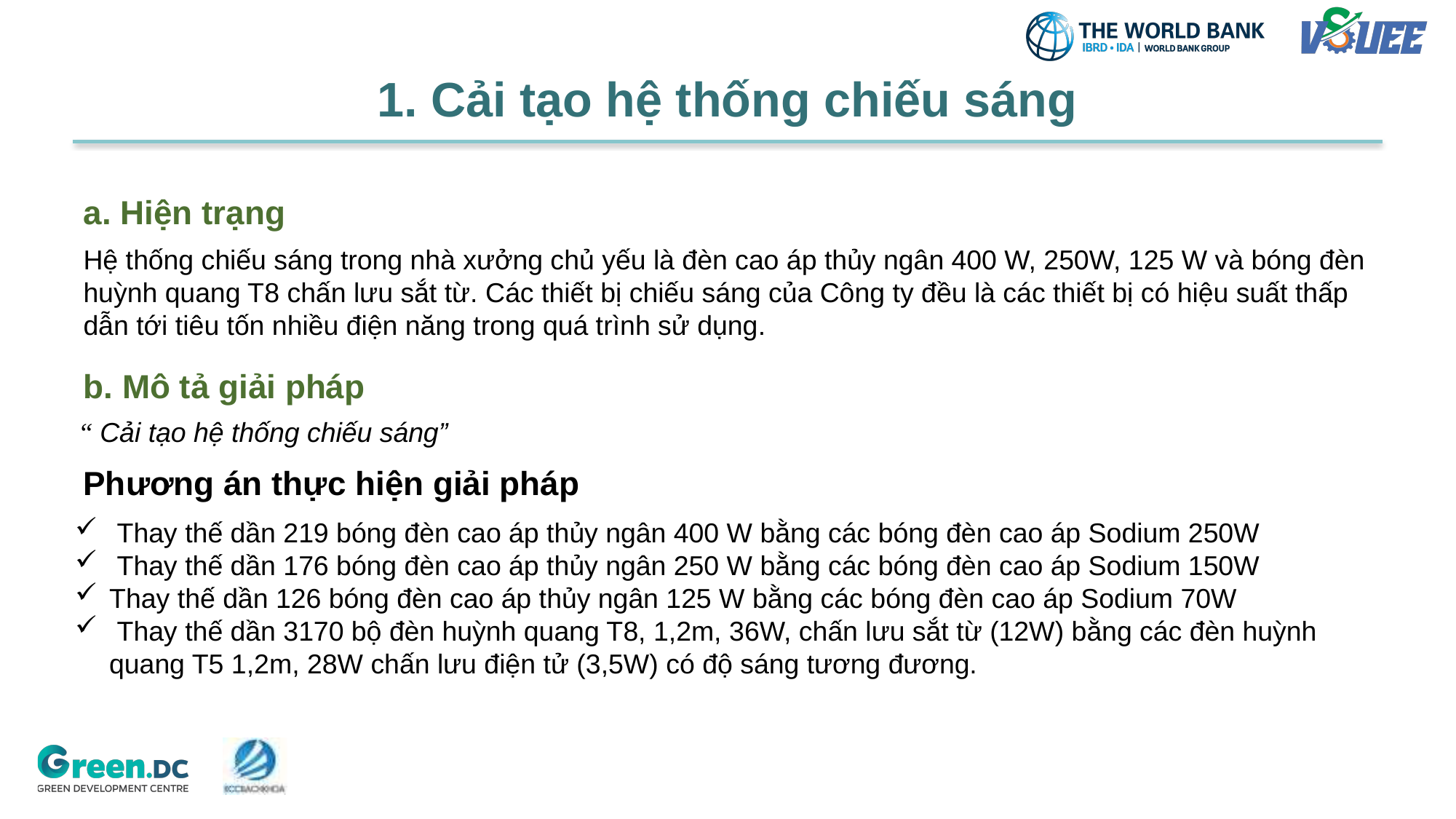

# 1. Cải tạo hệ thống chiếu sáng
a. Hiện trạng
Hệ thống chiếu sáng trong nhà xưởng chủ yếu là đèn cao áp thủy ngân 400 W, 250W, 125 W và bóng đèn huỳnh quang T8 chấn lưu sắt từ. Các thiết bị chiếu sáng của Công ty đều là các thiết bị có hiệu suất thấp dẫn tới tiêu tốn nhiều điện năng trong quá trình sử dụng.
b. Mô tả giải pháp
“ Cải tạo hệ thống chiếu sáng”
Phương án thực hiện giải pháp
 Thay thế dần 219 bóng đèn cao áp thủy ngân 400 W bằng các bóng đèn cao áp Sodium 250W
 Thay thế dần 176 bóng đèn cao áp thủy ngân 250 W bằng các bóng đèn cao áp Sodium 150W
Thay thế dần 126 bóng đèn cao áp thủy ngân 125 W bằng các bóng đèn cao áp Sodium 70W
 Thay thế dần 3170 bộ đèn huỳnh quang T8, 1,2m, 36W, chấn lưu sắt từ (12W) bằng các đèn huỳnh quang T5 1,2m, 28W chấn lưu điện tử (3,5W) có độ sáng tương đương.